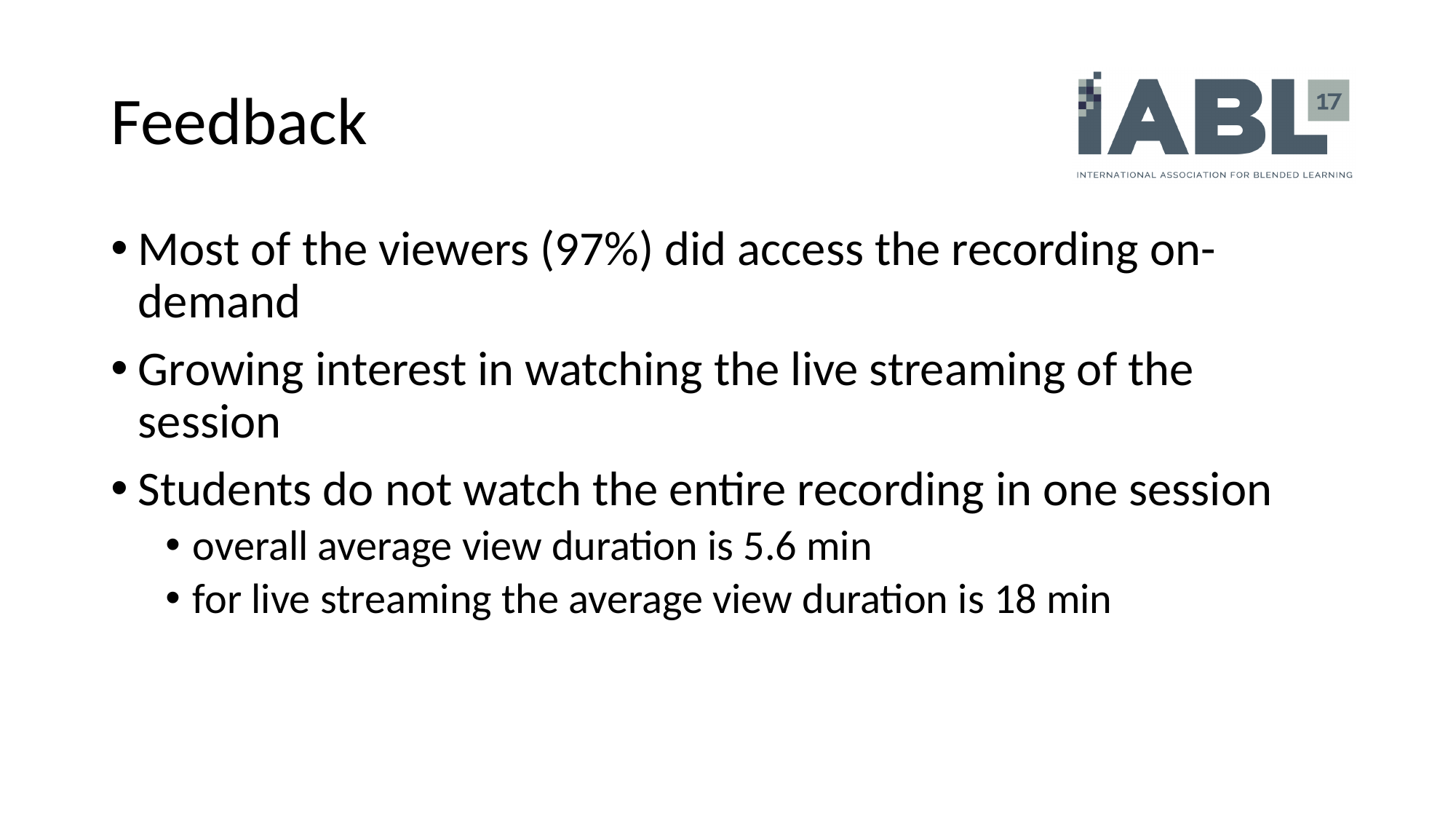

# Feedback
Most of the viewers (97%) did access the recording on-demand
Growing interest in watching the live streaming of the session
Students do not watch the entire recording in one session
overall average view duration is 5.6 min
for live streaming the average view duration is 18 min